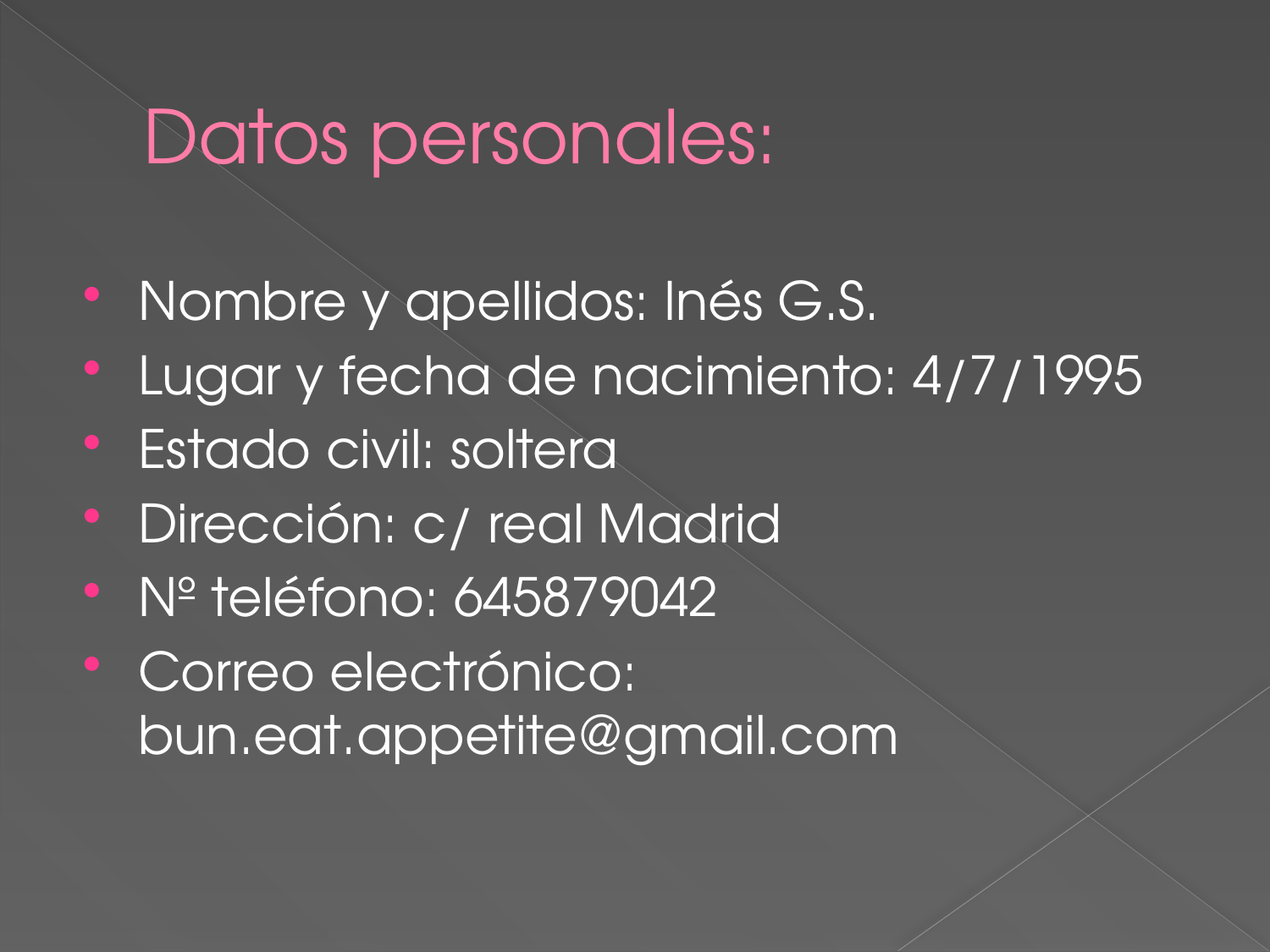

# Datos personales:
Nombre y apellidos: Inés G.S.
Lugar y fecha de nacimiento: 4/7/1995
Estado civil: soltera
Dirección: c/ real Madrid
Nº teléfono: 645879042
Correo electrónico: bun.eat.appetite@gmail.com